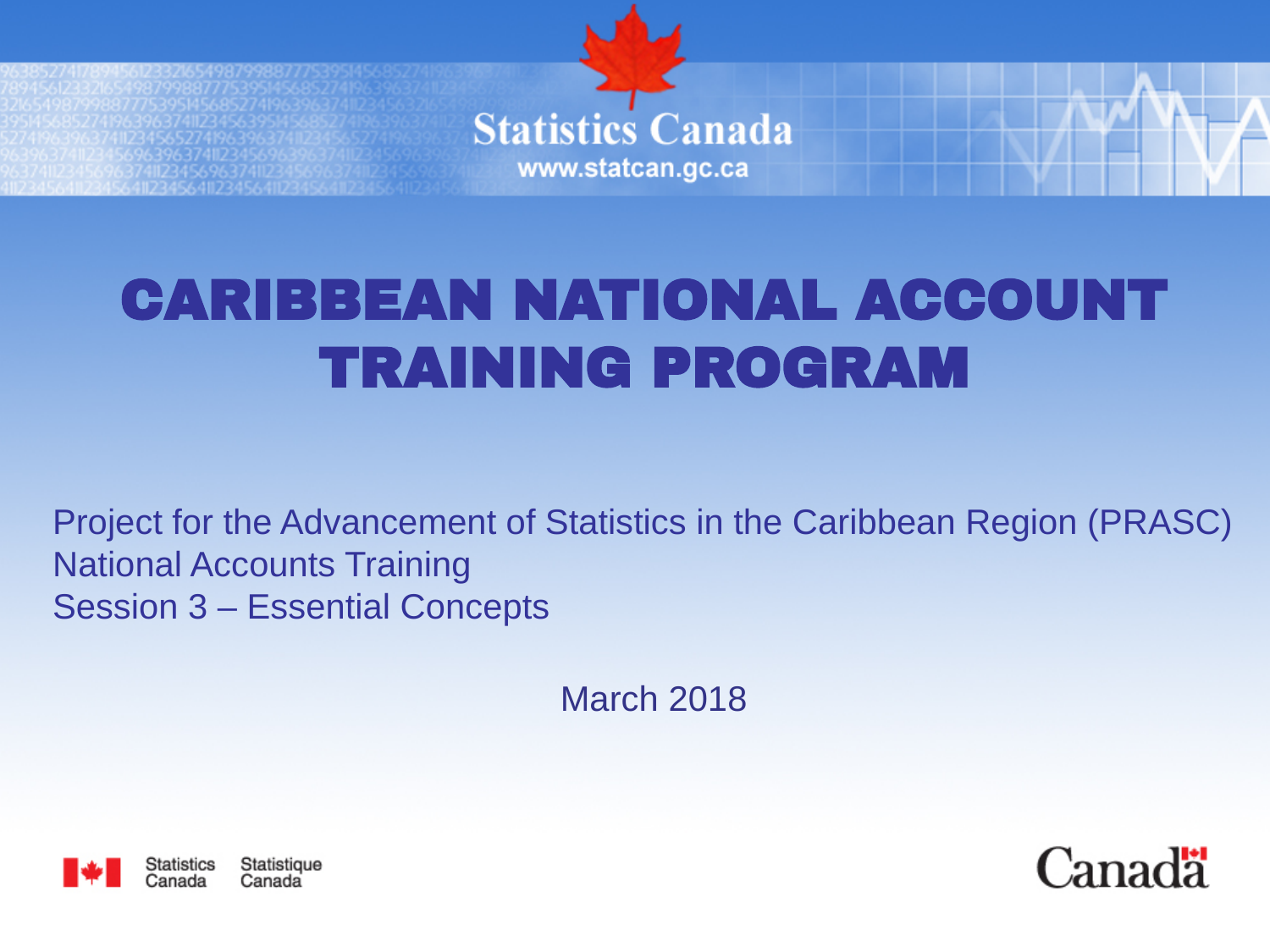

# Caribbean National Account Training Program
Project for the Advancement of Statistics in the Caribbean Region (PRASC)
National Accounts Training
Session 3 – Essential Concepts

March 2018